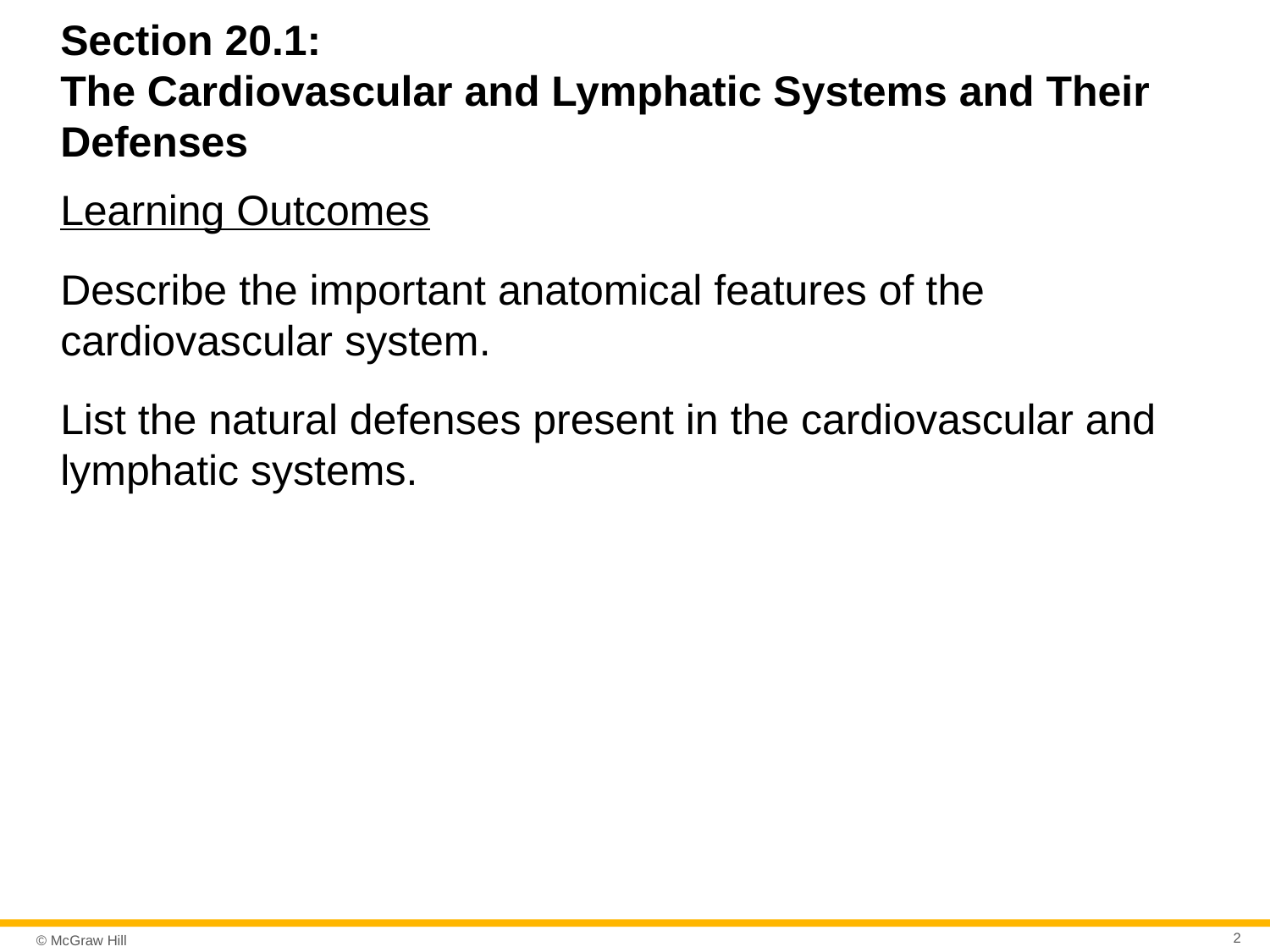

# Section 20.1: The Cardiovascular and Lymphatic Systems and Their Defenses
Learning Outcomes
Describe the important anatomical features of the cardiovascular system.
List the natural defenses present in the cardiovascular and lymphatic systems.